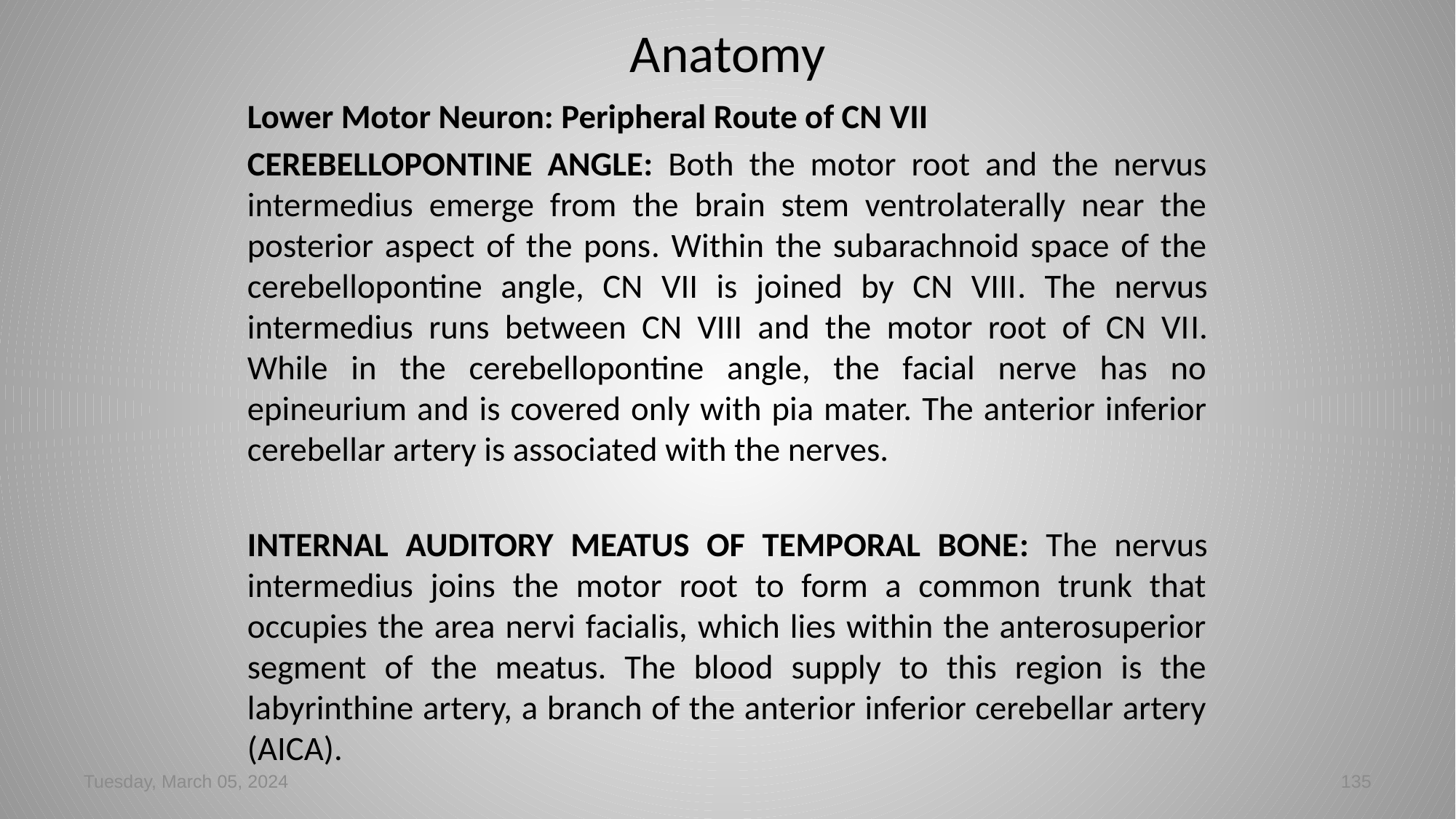

# Anatomy
Lower Motor Neuron: Peripheral Route of CN VII
CEREBELLOPONTINE ANGLE: Both the motor root and the nervus intermedius emerge from the brain stem ventrolaterally near the posterior aspect of the pons. Within the subarachnoid space of the cerebellopontine angle, CN VII is joined by CN VIII. The nervus intermedius runs between CN VIII and the motor root of CN VII. While in the cerebellopontine angle, the facial nerve has no epineurium and is covered only with pia mater. The anterior inferior cerebellar artery is associated with the nerves.

INTERNAL AUDITORY MEATUS OF TEMPORAL BONE: The nervus intermedius joins the motor root to form a common trunk that occupies the area nervi facialis, which lies within the anterosuperior segment of the meatus. The blood supply to this region is the labyrinthine artery, a branch of the anterior inferior cerebellar artery (AICA).
Tuesday, March 05, 2024
135